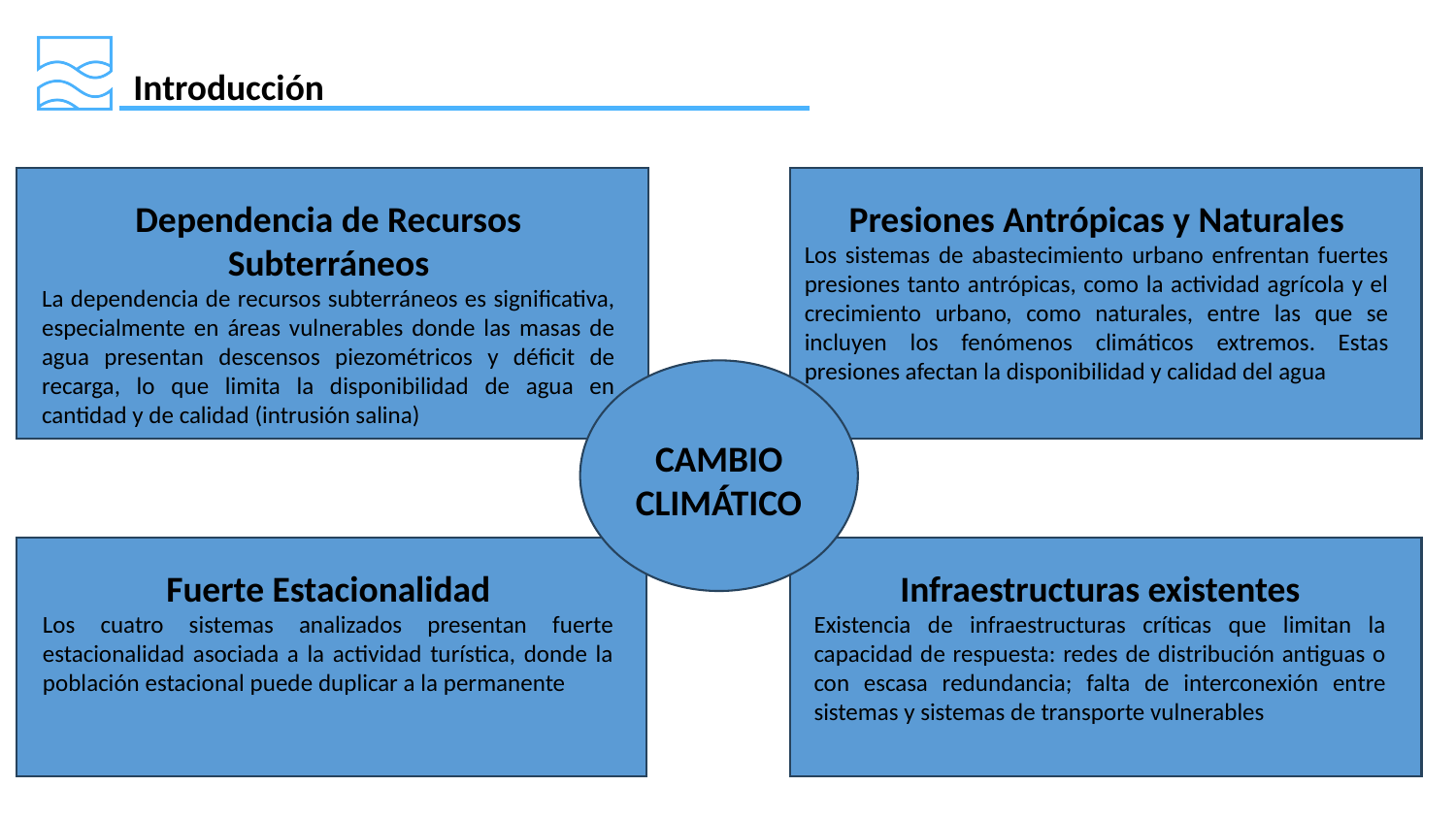

Introducción

Dependencia de Recursos Subterráneos
La dependencia de recursos subterráneos es significativa, especialmente en áreas vulnerables donde las masas de agua presentan descensos piezométricos y déficit de recarga, lo que limita la disponibilidad de agua en cantidad y de calidad (intrusión salina)
Presiones Antrópicas y Naturales
Los sistemas de abastecimiento urbano enfrentan fuertes presiones tanto antrópicas, como la actividad agrícola y el crecimiento urbano, como naturales, entre las que se incluyen los fenómenos climáticos extremos. Estas presiones afectan la disponibilidad y calidad del agua

CAMBIO CLIMÁTICO

Fuerte Estacionalidad
Los cuatro sistemas analizados presentan fuerte estacionalidad asociada a la actividad turística, donde la población estacional puede duplicar a la permanente
Infraestructuras existentes
Existencia de infraestructuras críticas que limitan la capacidad de respuesta: redes de distribución antiguas o con escasa redundancia; falta de interconexión entre sistemas y sistemas de transporte vulnerables